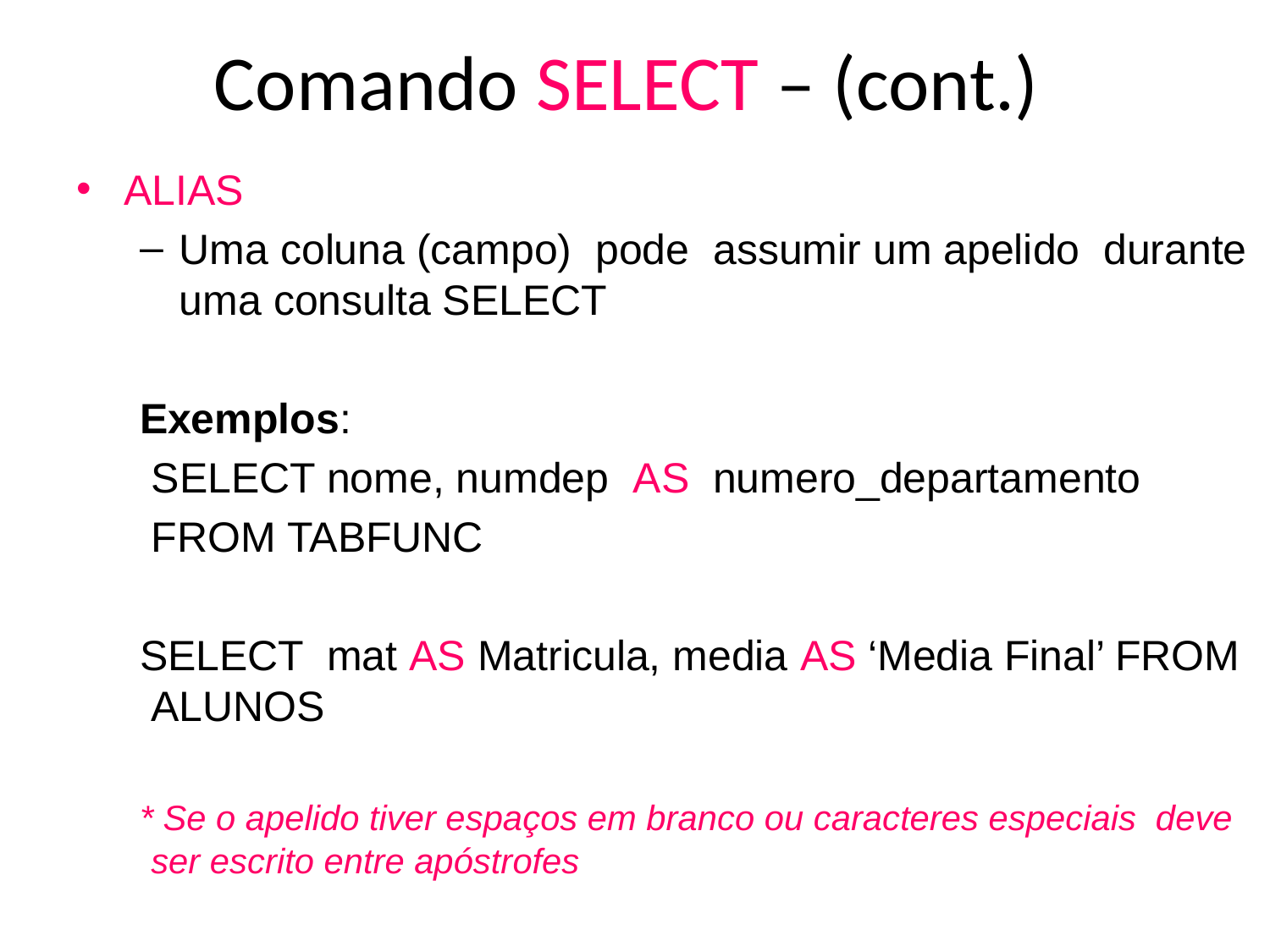

# Comando SELECT – (cont.)
ALIAS
Uma coluna (campo)  pode  assumir um apelido  durante uma consulta SELECT

Exemplos:
 SELECT nome, numdep  AS  numero_departamento
 FROM TABFUNC

SELECT  mat AS Matricula, media AS ‘Media Final’ FROM ALUNOS

* Se o apelido tiver espaços em branco ou caracteres especiais  deve ser escrito entre apóstrofes